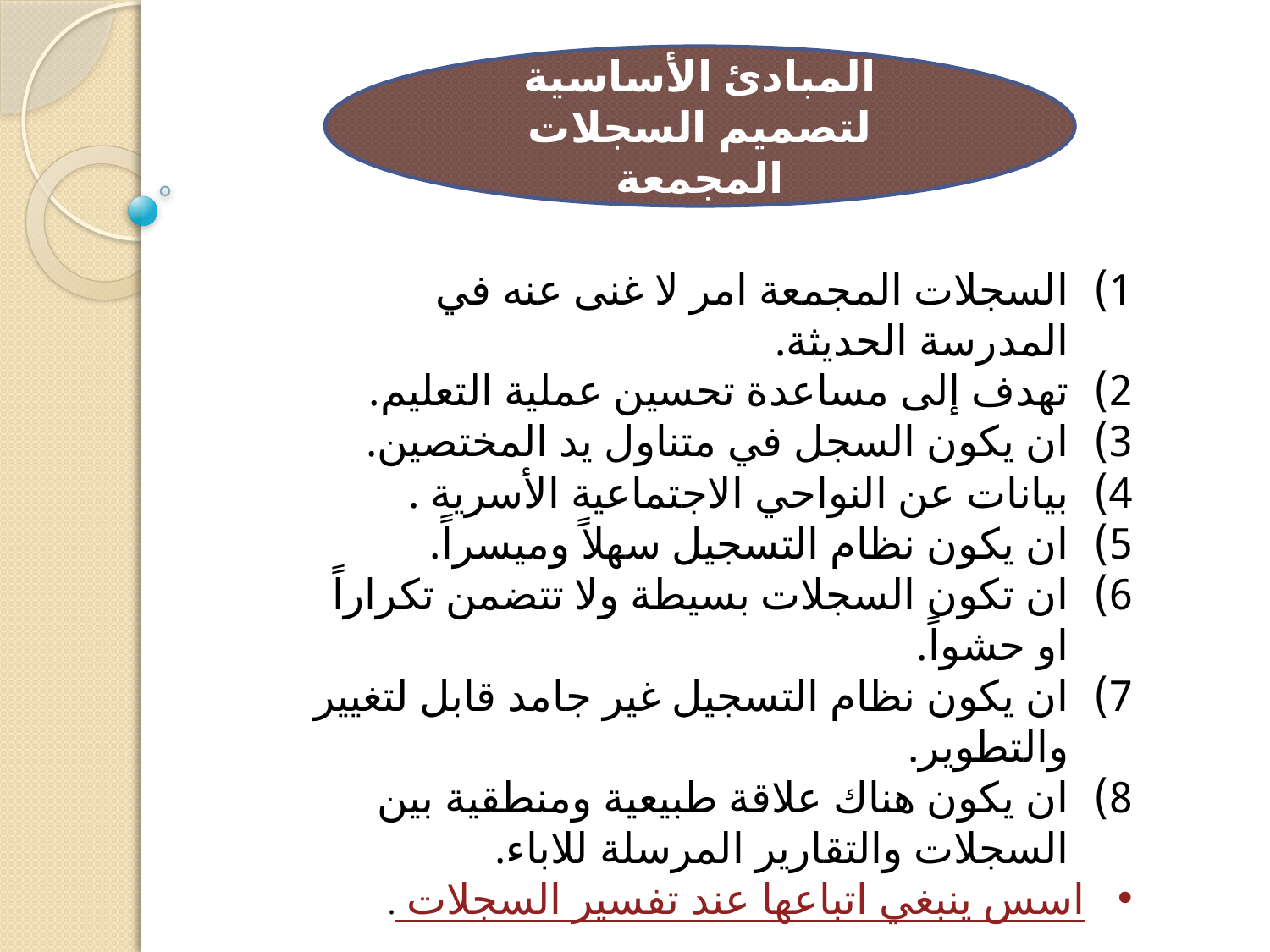

المبادئ الأساسية لتصميم السجلات المجمعة
السجلات المجمعة امر لا غنى عنه في المدرسة الحديثة.
تهدف إلى مساعدة تحسين عملية التعليم.
ان يكون السجل في متناول يد المختصين.
بيانات عن النواحي الاجتماعية الأسرية .
ان يكون نظام التسجيل سهلاً وميسراً.
ان تكون السجلات بسيطة ولا تتضمن تكراراً او حشواً.
ان يكون نظام التسجيل غير جامد قابل لتغيير والتطوير.
ان يكون هناك علاقة طبيعية ومنطقية بين السجلات والتقارير المرسلة للاباء.
اسس ينبغي اتباعها عند تفسير السجلات .